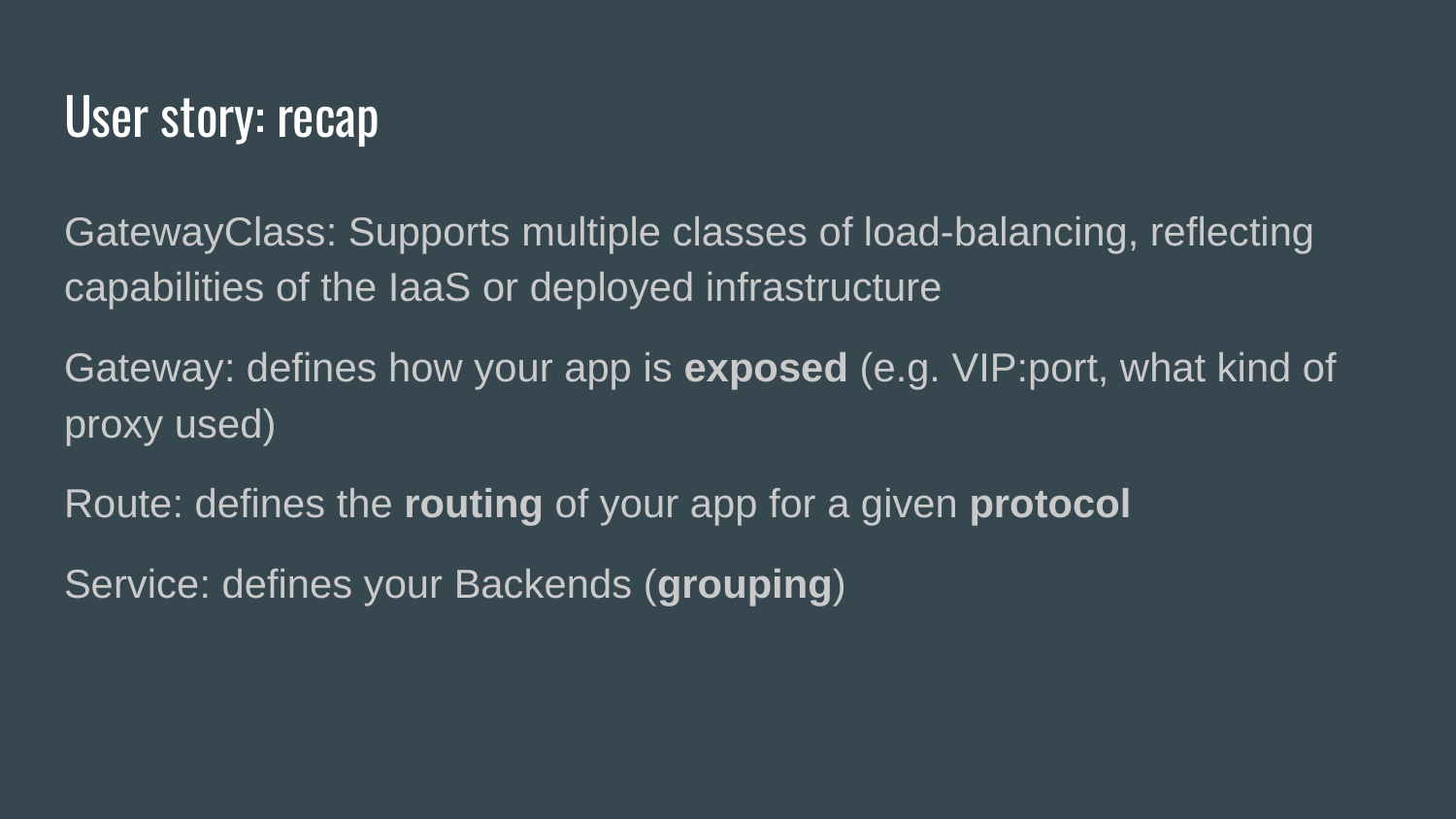

# User story: recap
GatewayClass: Supports multiple classes of load-balancing, reflecting capabilities of the IaaS or deployed infrastructure
Gateway: defines how your app is exposed (e.g. VIP:port, what kind of proxy used)
Route: defines the routing of your app for a given protocol
Service: defines your Backends (grouping)